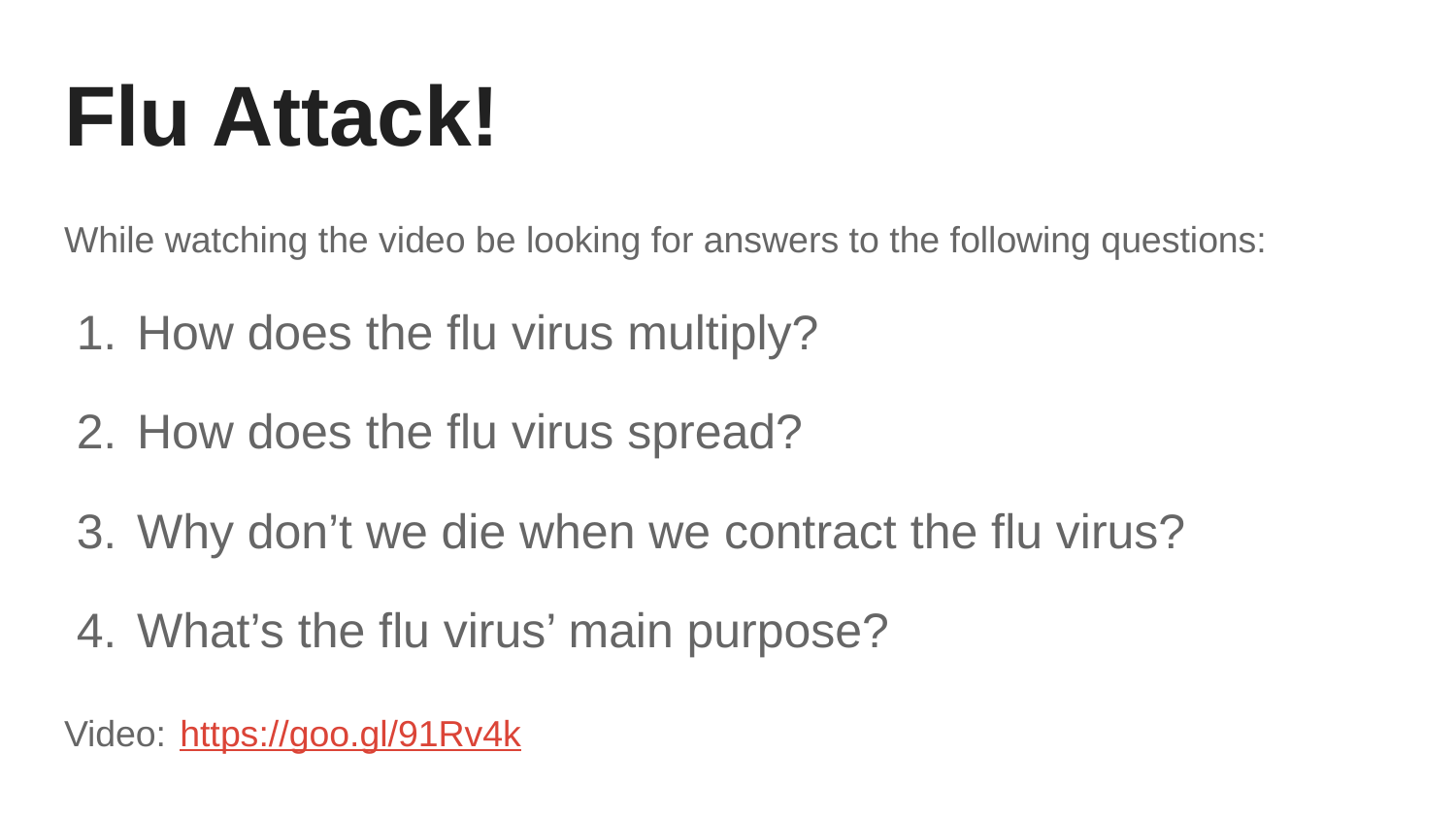

# Flu Attack!
While watching the video be looking for answers to the following questions:
How does the flu virus multiply?
How does the flu virus spread?
Why don’t we die when we contract the flu virus?
What’s the flu virus’ main purpose?
Video: https://goo.gl/91Rv4k